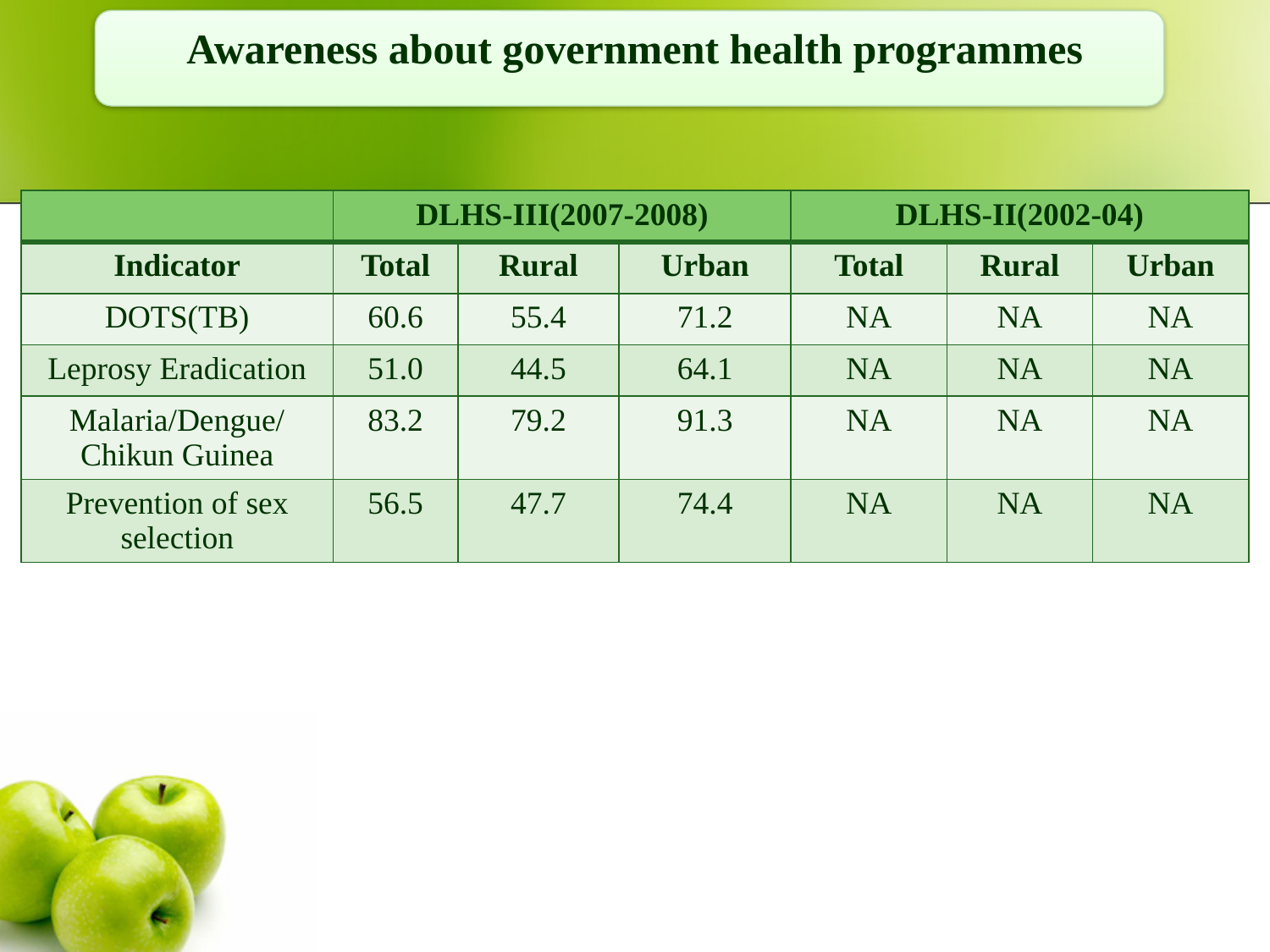

Awareness about government health programmes
|  | DLHS-III(2007-2008) |  |  | DLHS-II(2002-04) |  |  |
| --- | --- | --- | --- | --- | --- | --- |
| Indicator | Total | Rural | Urban | Total | Rural | Urban |
| DOTS(TB) | 60.6 | 55.4 | 71.2 | NA | NA | NA |
| Leprosy Eradication | 51.0 | 44.5 | 64.1 | NA | NA | NA |
| Malaria/Dengue/Chikun Guinea | 83.2 | 79.2 | 91.3 | NA | NA | NA |
| Prevention of sex selection | 56.5 | 47.7 | 74.4 | NA | NA | NA |